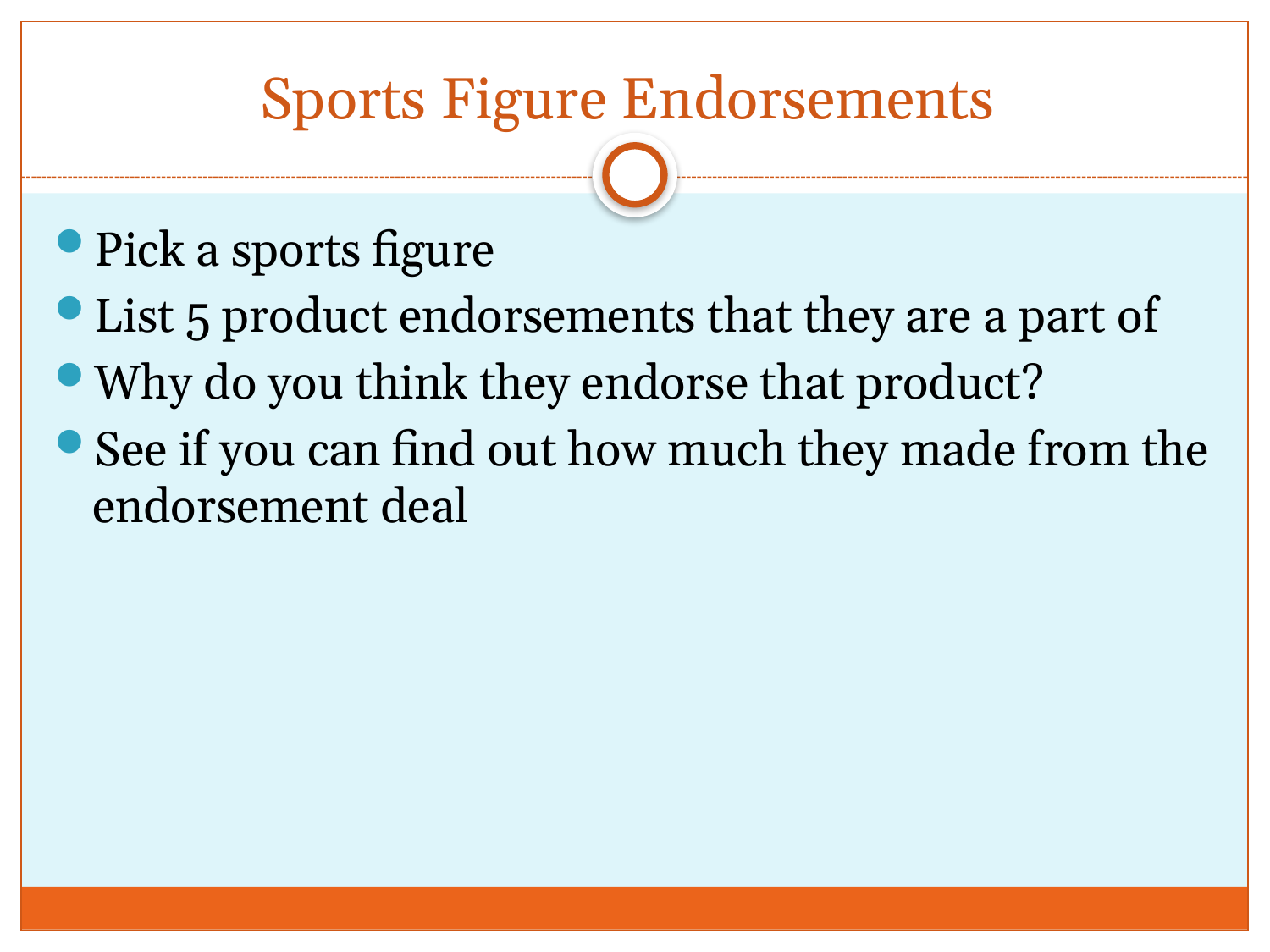

# Sports Figure Endorsements
Pick a sports figure
List 5 product endorsements that they are a part of
Why do you think they endorse that product?
See if you can find out how much they made from the endorsement deal